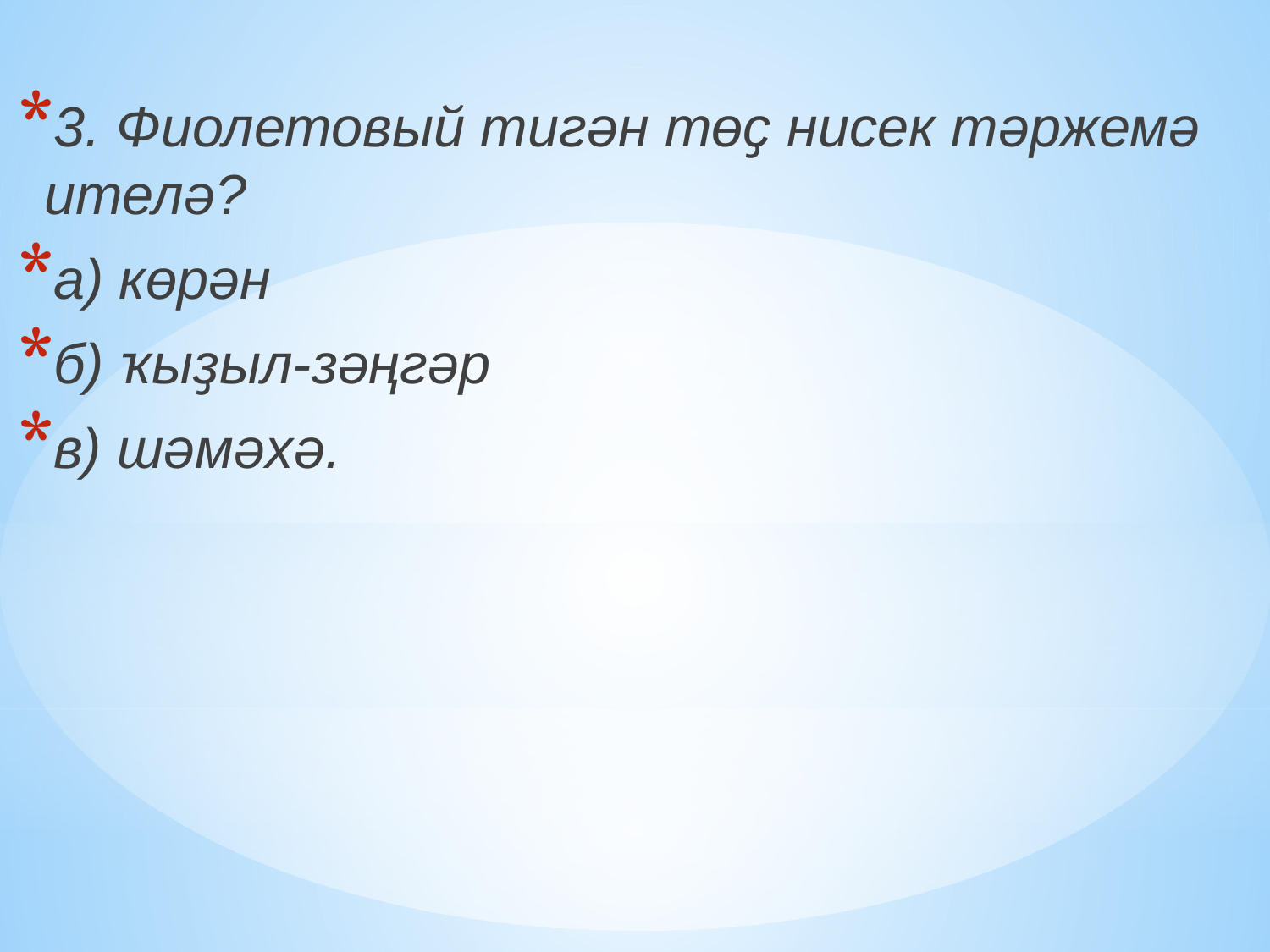

3. Фиолетовый тигән төҫ нисек тәржемә ителә?
а) көрән
б) ҡыҙыл-зәңгәр
в) шәмәхә.
#